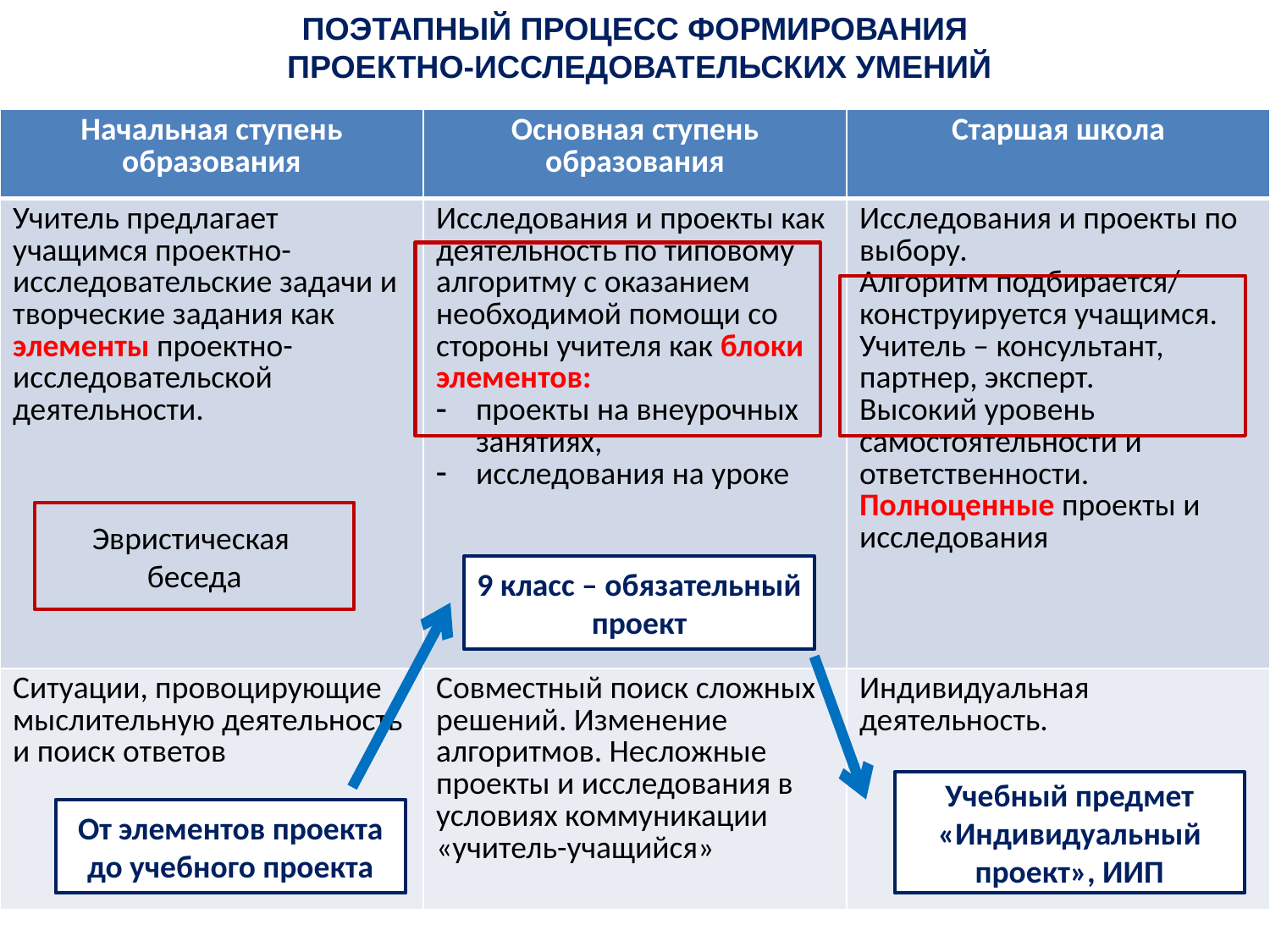

ПОЭТАПНЫЙ ПРОЦЕСС ФОРМИРОВАНИЯ
 ПРОЕКТНО-ИССЛЕДОВАТЕЛЬСКИХ УМЕНИЙ
| Начальная ступень образования | Основная ступень образования | Старшая школа |
| --- | --- | --- |
| Учитель предлагает учащимся проектно-исследовательские задачи и творческие задания как элементы проектно-исследовательской деятельности. | Исследования и проекты как деятельность по типовому алгоритму с оказанием необходимой помощи со стороны учителя как блоки элементов: проекты на внеурочных занятиях, исследования на уроке | Исследования и проекты по выбору. Алгоритм подбирается/ конструируется учащимся. Учитель – консультант, партнер, эксперт. Высокий уровень самостоятельности и ответственности. Полноценные проекты и исследования |
| Ситуации, провоцирующие мыслительную деятельность и поиск ответов | Совместный поиск сложных решений. Изменение алгоритмов. Несложные проекты и исследования в условиях коммуникации «учитель-учащийся» | Индивидуальная деятельность. |

Эвристическая
беседа
9 класс – обязательный проект
Учебный предмет «Индивидуальный проект», ИИП
От элементов проекта до учебного проекта